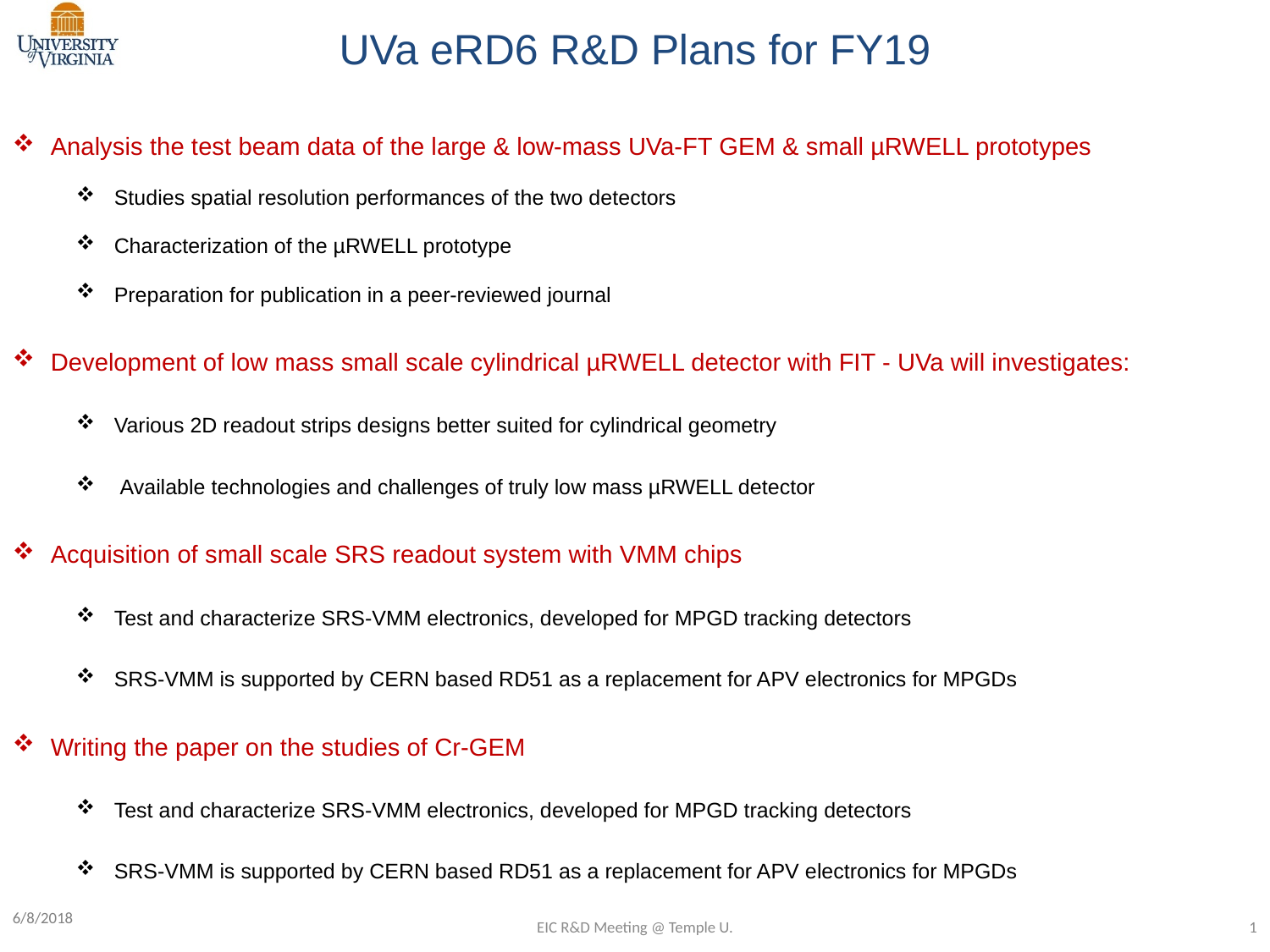

UVa eRD6 R&D Plans for FY19
Analysis the test beam data of the large & low-mass UVa-FT GEM & small µRWELL prototypes
Studies spatial resolution performances of the two detectors
Characterization of the µRWELL prototype
Preparation for publication in a peer-reviewed journal
Development of low mass small scale cylindrical µRWELL detector with FIT - UVa will investigates:
Various 2D readout strips designs better suited for cylindrical geometry
 Available technologies and challenges of truly low mass µRWELL detector
Acquisition of small scale SRS readout system with VMM chips
Test and characterize SRS-VMM electronics, developed for MPGD tracking detectors
SRS-VMM is supported by CERN based RD51 as a replacement for APV electronics for MPGDs
Writing the paper on the studies of Cr-GEM
Test and characterize SRS-VMM electronics, developed for MPGD tracking detectors
SRS-VMM is supported by CERN based RD51 as a replacement for APV electronics for MPGDs
6/8/2018
EIC R&D Meeting @ Temple U.
1